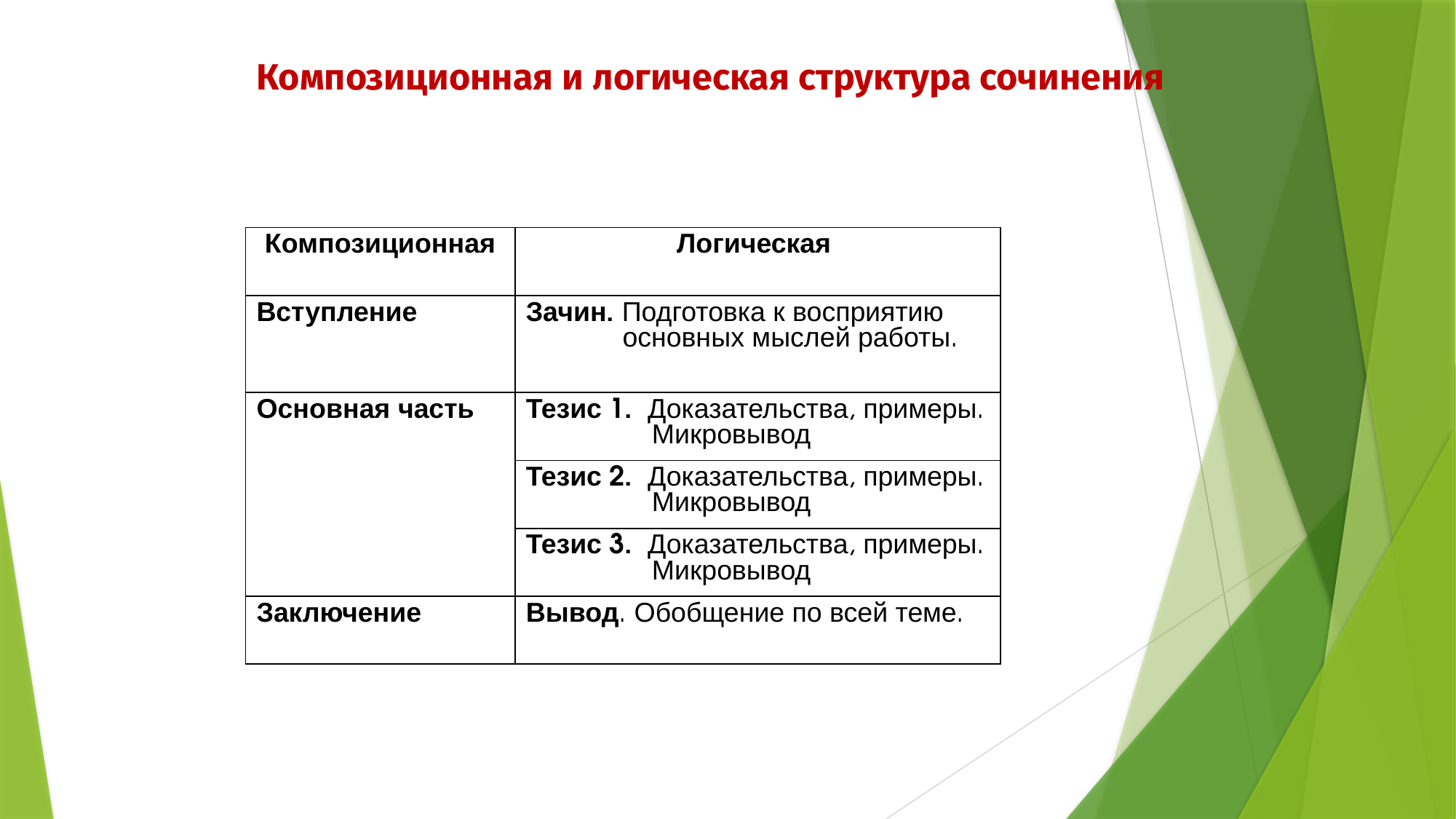

# Композиционная и логическая структура сочинения
| Композиционная | Логическая |
| --- | --- |
| Вступление | Зачин. Подготовка к восприятию основных мыслей работы. |
| Основная часть | Тезис 1. Доказательства, примеры. Микровывод |
|  | Тезис 2. Доказательства, примеры. Микровывод |
|  | Тезис 3. Доказательства, примеры. Микровывод |
| Заключение | Вывод. Обобщение по всей теме. |